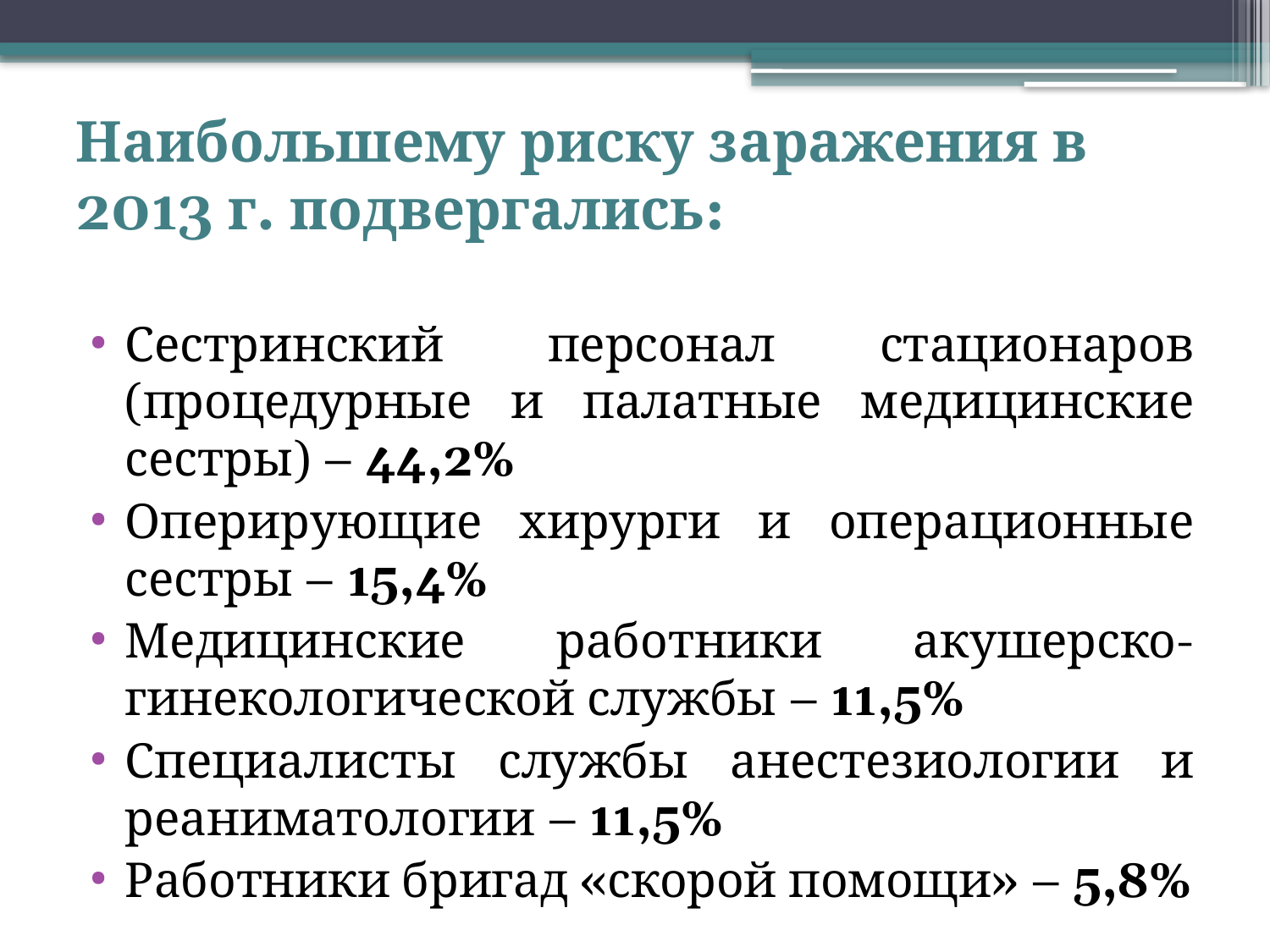

# Наибольшему риску заражения в 2013 г. подвергались:
Сестринский персонал стационаров (процедурные и палатные медицинские сестры) – 44,2%
Оперирующие хирурги и операционные сестры – 15,4%
Медицинские работники акушерско-гинекологической службы – 11,5%
Специалисты службы анестезиологии и реаниматологии – 11,5%
Работники бригад «скорой помощи» – 5,8%